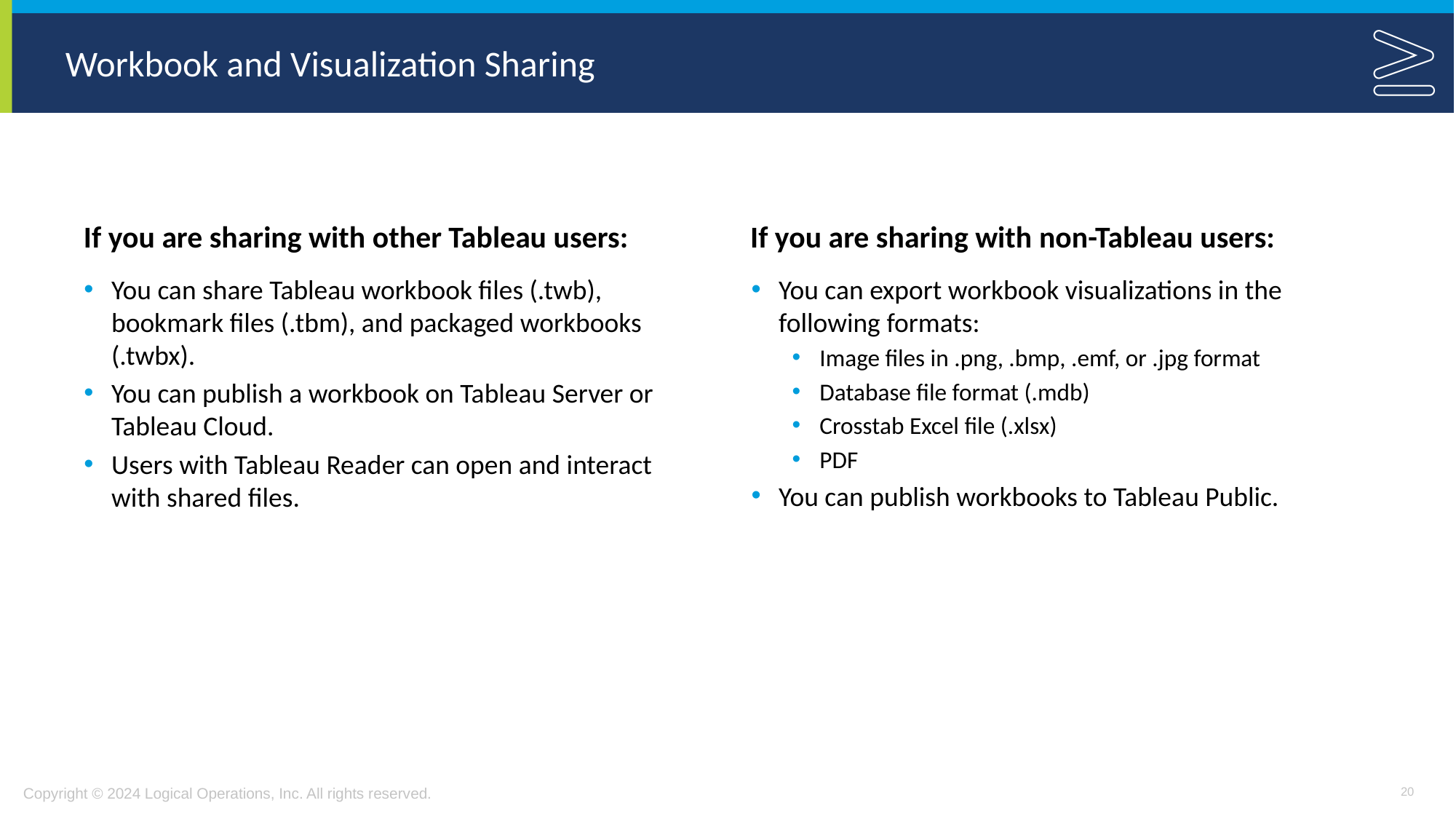

# Workbook and Visualization Sharing
If you are sharing with other Tableau users:
If you are sharing with non-Tableau users:
You can share Tableau workbook files (.twb), bookmark files (.tbm), and packaged workbooks (.twbx).
You can publish a workbook on Tableau Server or Tableau Cloud.
Users with Tableau Reader can open and interact with shared files.
You can export workbook visualizations in the following formats:
Image files in .png, .bmp, .emf, or .jpg format
Database file format (.mdb)
Crosstab Excel file (.xlsx)
PDF
You can publish workbooks to Tableau Public.
20